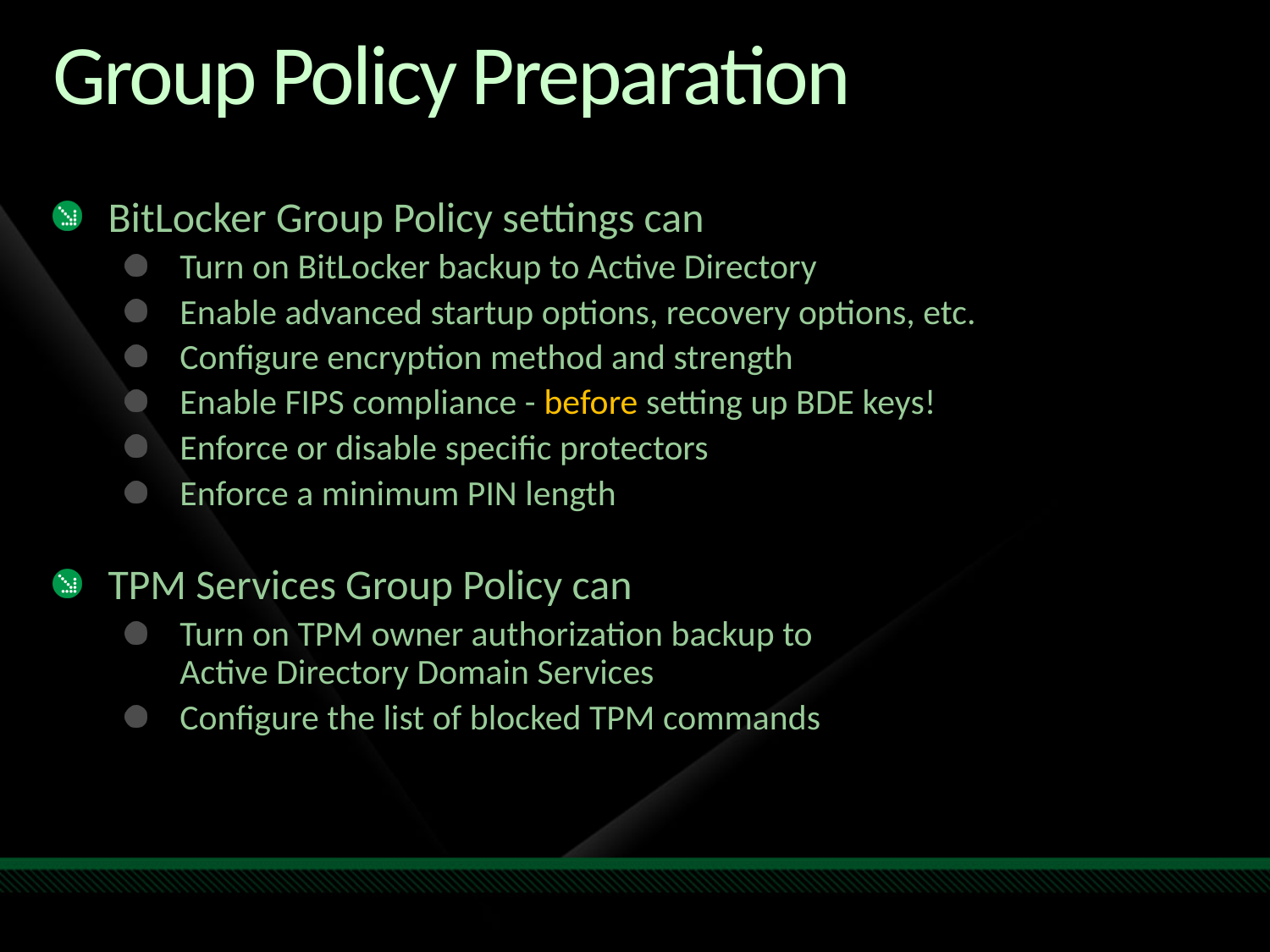

# Group Policy Preparation
BitLocker Group Policy settings can
Turn on BitLocker backup to Active Directory
Enable advanced startup options, recovery options, etc.
Configure encryption method and strength
Enable FIPS compliance - before setting up BDE keys!
Enforce or disable specific protectors
Enforce a minimum PIN length
TPM Services Group Policy can
Turn on TPM owner authorization backup to
Active Directory Domain Services
Configure the list of blocked TPM commands